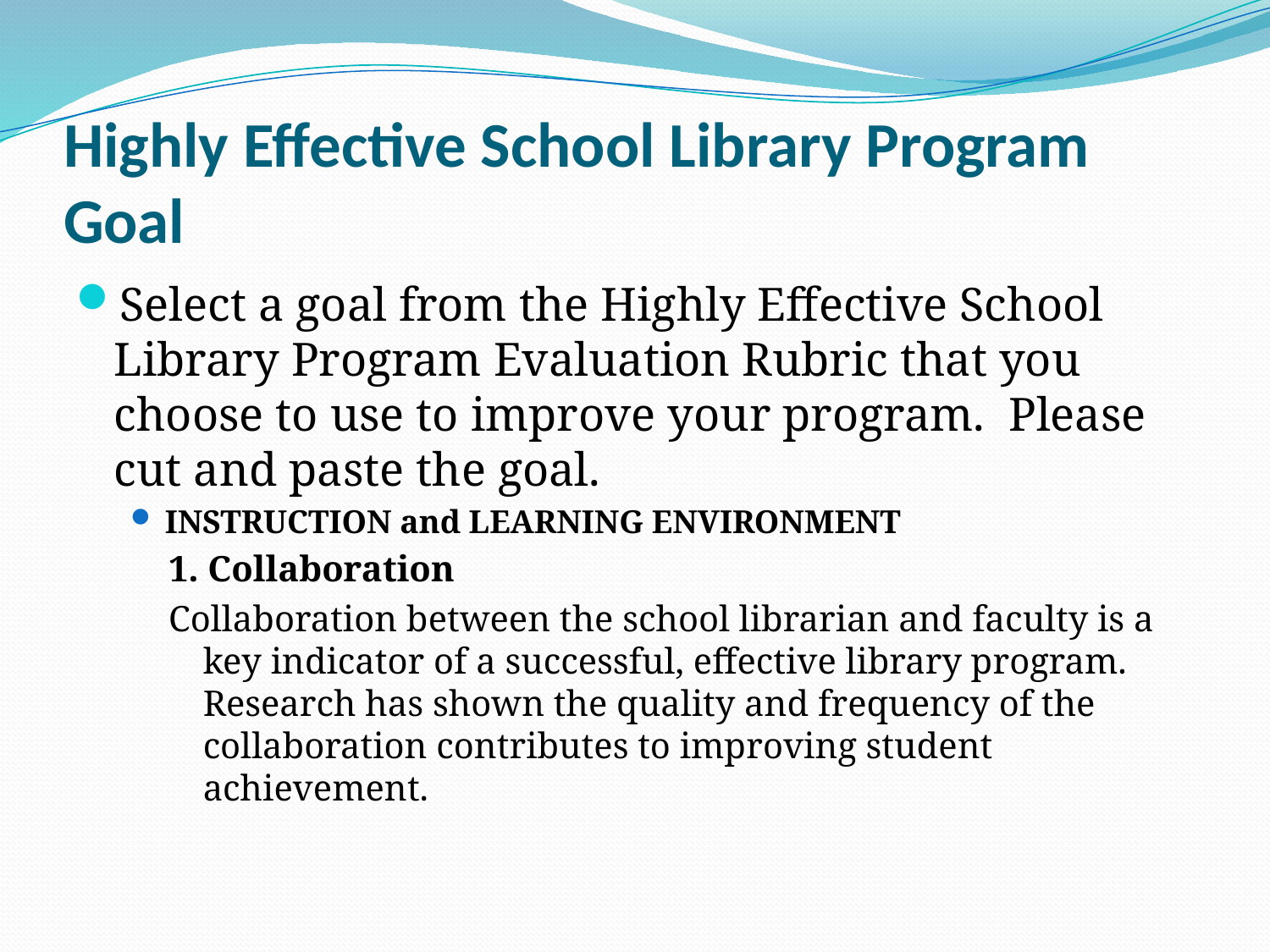

# Highly Effective School Library Program Goal
Select a goal from the Highly Effective School Library Program Evaluation Rubric that you choose to use to improve your program.  Please cut and paste the goal.
INSTRUCTION and LEARNING ENVIRONMENT
1. Collaboration
Collaboration between the school librarian and faculty is a key indicator of a successful, effective library program. Research has shown the quality and frequency of the collaboration contributes to improving student achievement.